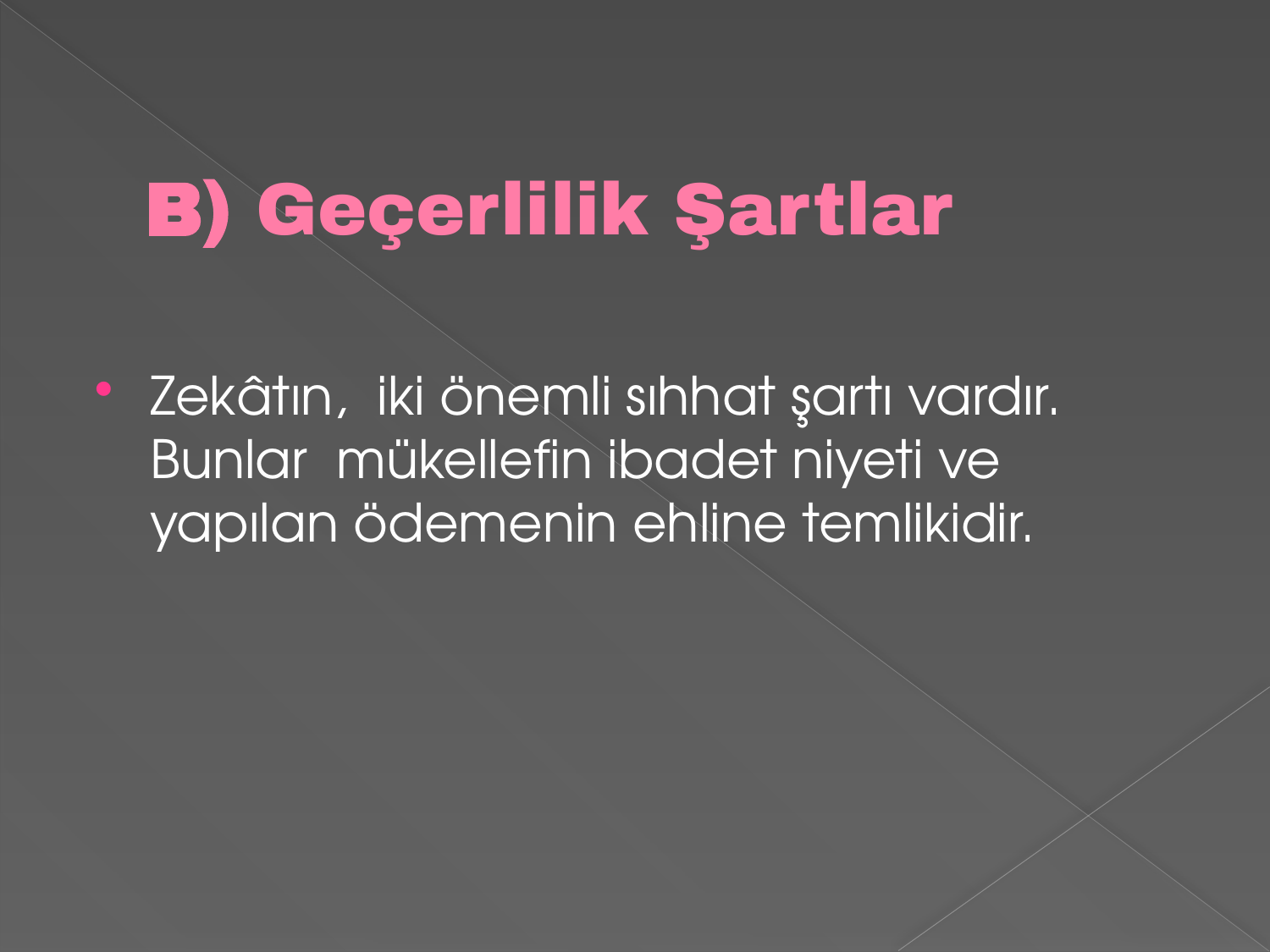

# B) Geçerlilik Şartlar
Zekâtın,  iki önemli sıhhat şartı vardır. Bunlar  mükellefin ibadet niyeti ve yapılan ödemenin ehline temlikidir.